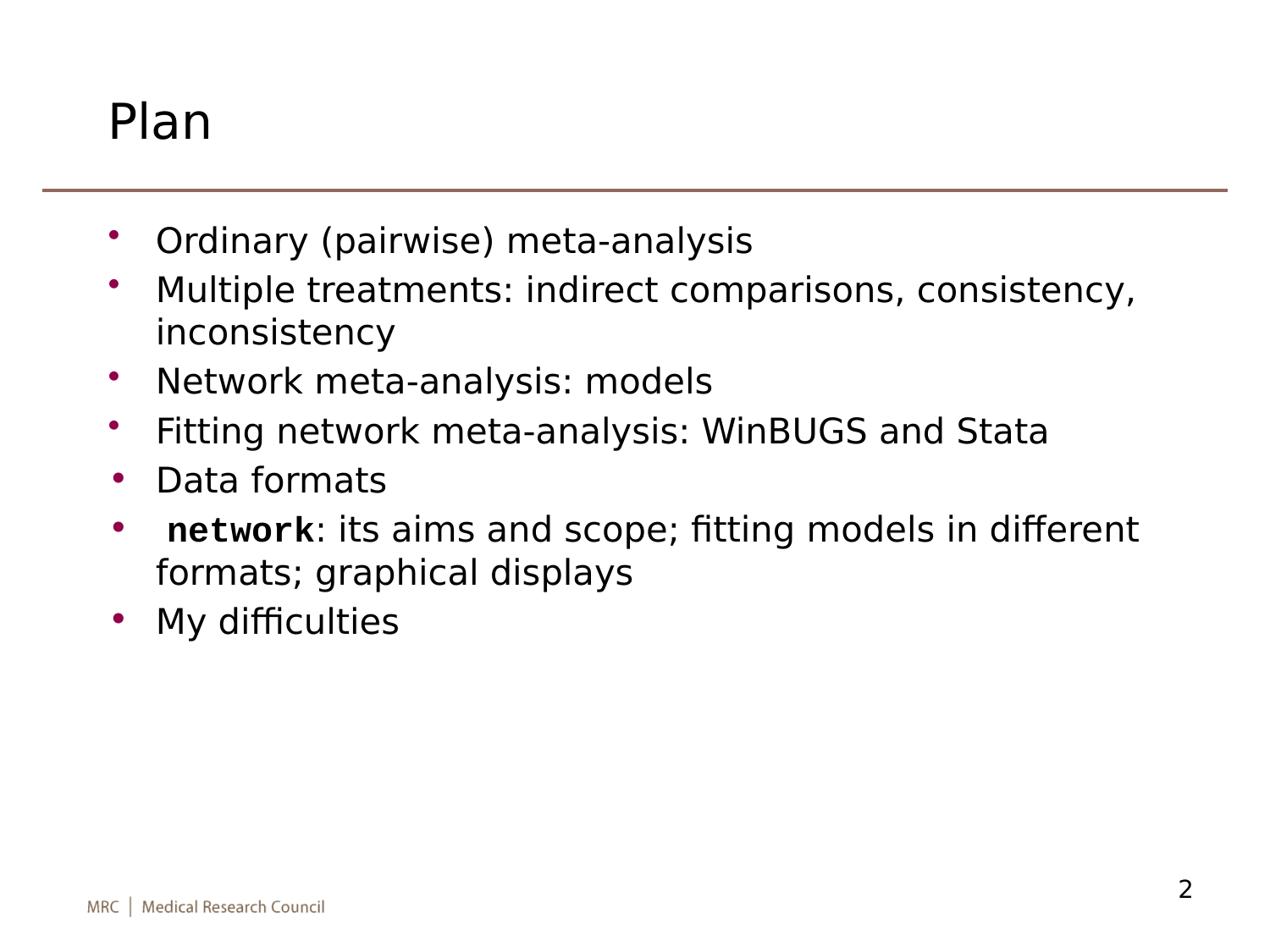

# Plan
Ordinary (pairwise) meta-analysis
Multiple treatments: indirect comparisons, consistency, inconsistency
Network meta-analysis: models
Fitting network meta-analysis: WinBUGS and Stata
Data formats
 network: its aims and scope; fitting models in different formats; graphical displays
My difficulties
2